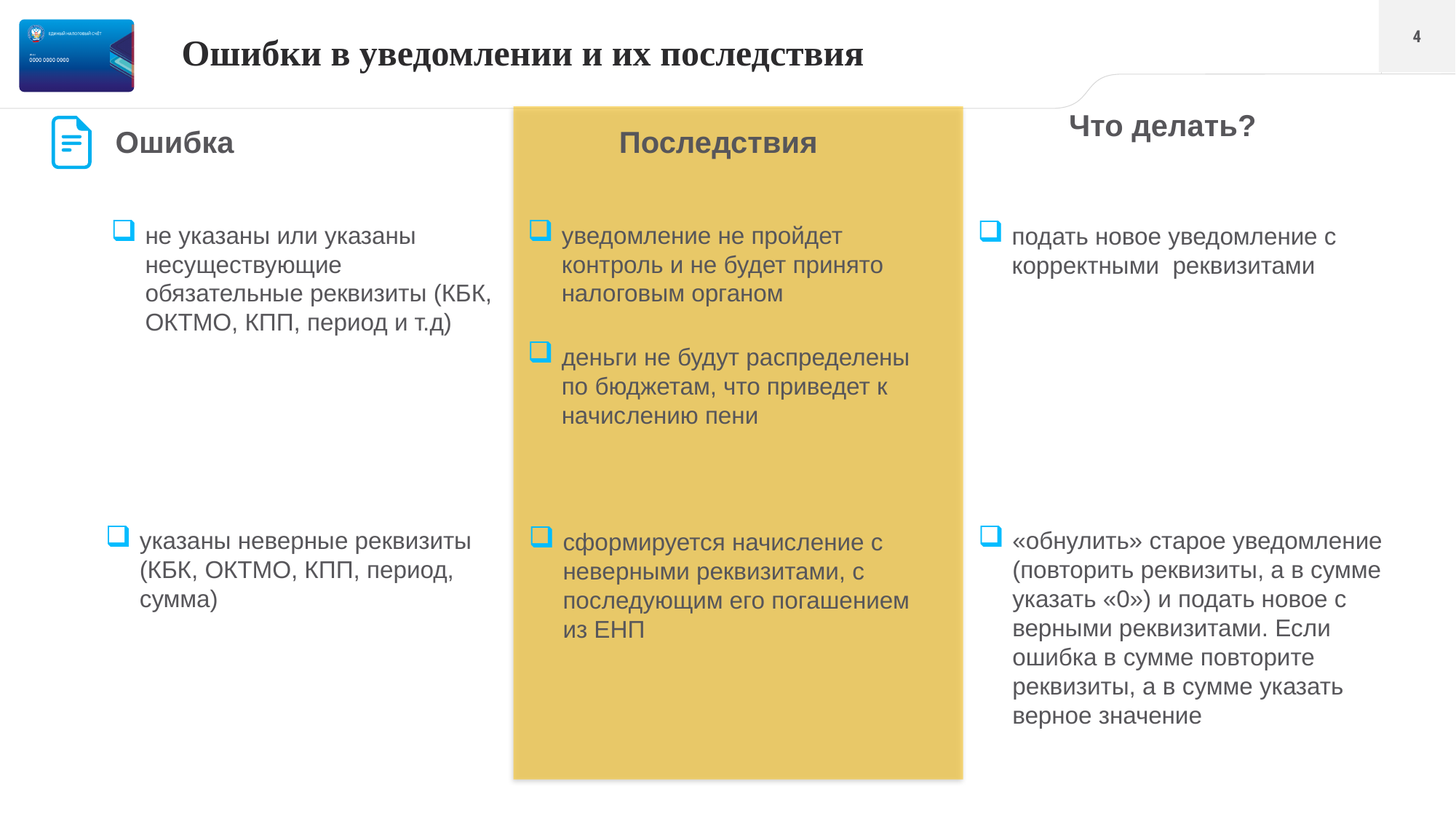

Ошибки в уведомлении и их последствия

Что делать?

Ошибка
Последствия

не указаны или указаны несуществующие обязательные реквизиты (КБК, ОКТМО, КПП, период и т.д)
уведомление не пройдет контроль и не будет принято налоговым органом

деньги не будут распределены по бюджетам, что приведет к начислению пени
подать новое уведомление с корректными  реквизитами
указаны неверные реквизиты (КБК, ОКТМО, КПП, период, сумма)
«обнулить» старое уведомление (повторить реквизиты, а в сумме указать «0») и подать новое с верными реквизитами. Если ошибка в сумме повторите реквизиты, а в сумме указать верное значение
сформируется начисление с неверными реквизитами, с последующим его погашением из ЕНП